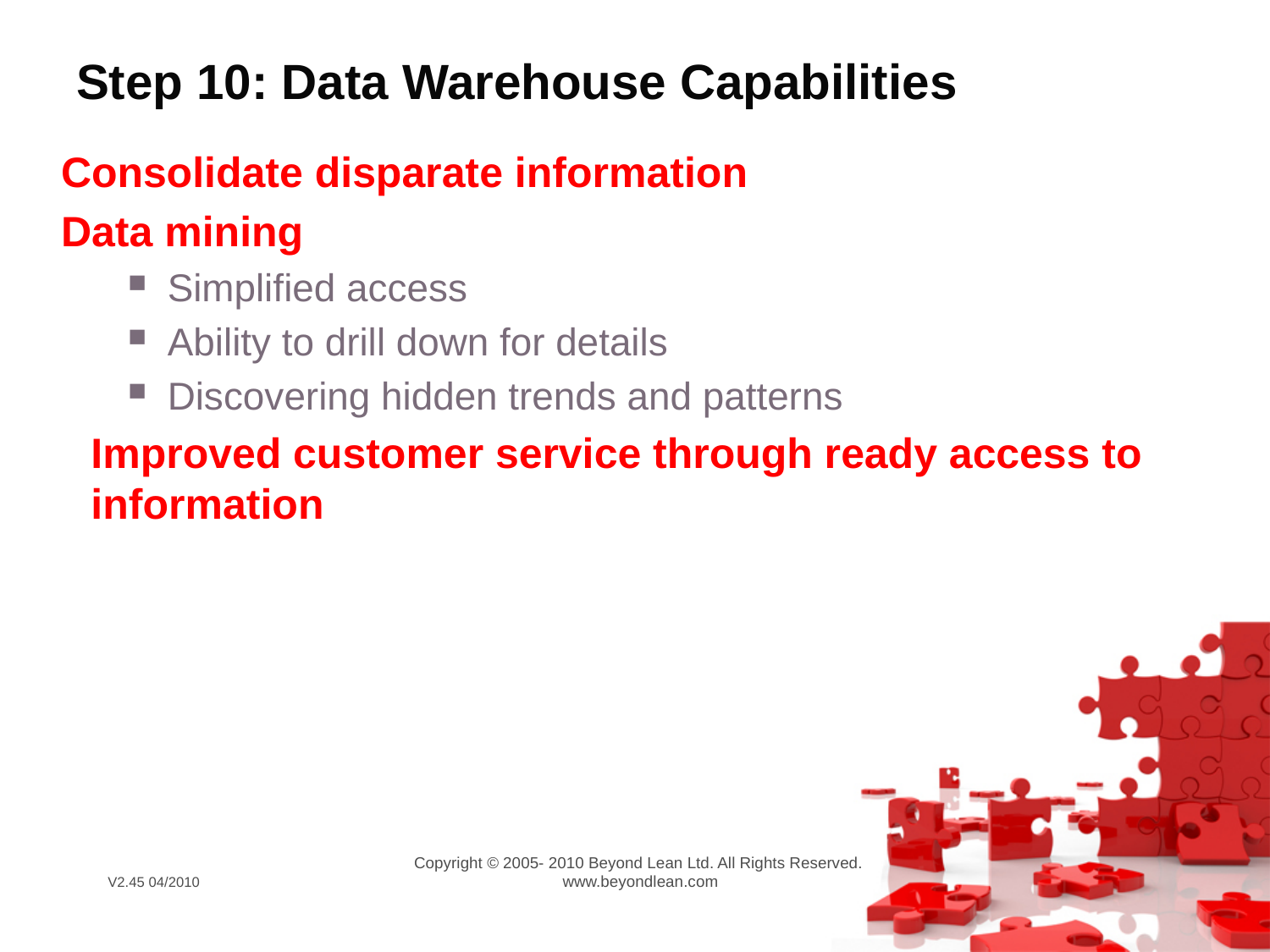

# Step 10: Data Warehouse Capabilities
Consolidate disparate information
Data mining
Simplified access
Ability to drill down for details
Discovering hidden trends and patterns
Improved customer service through ready access to information